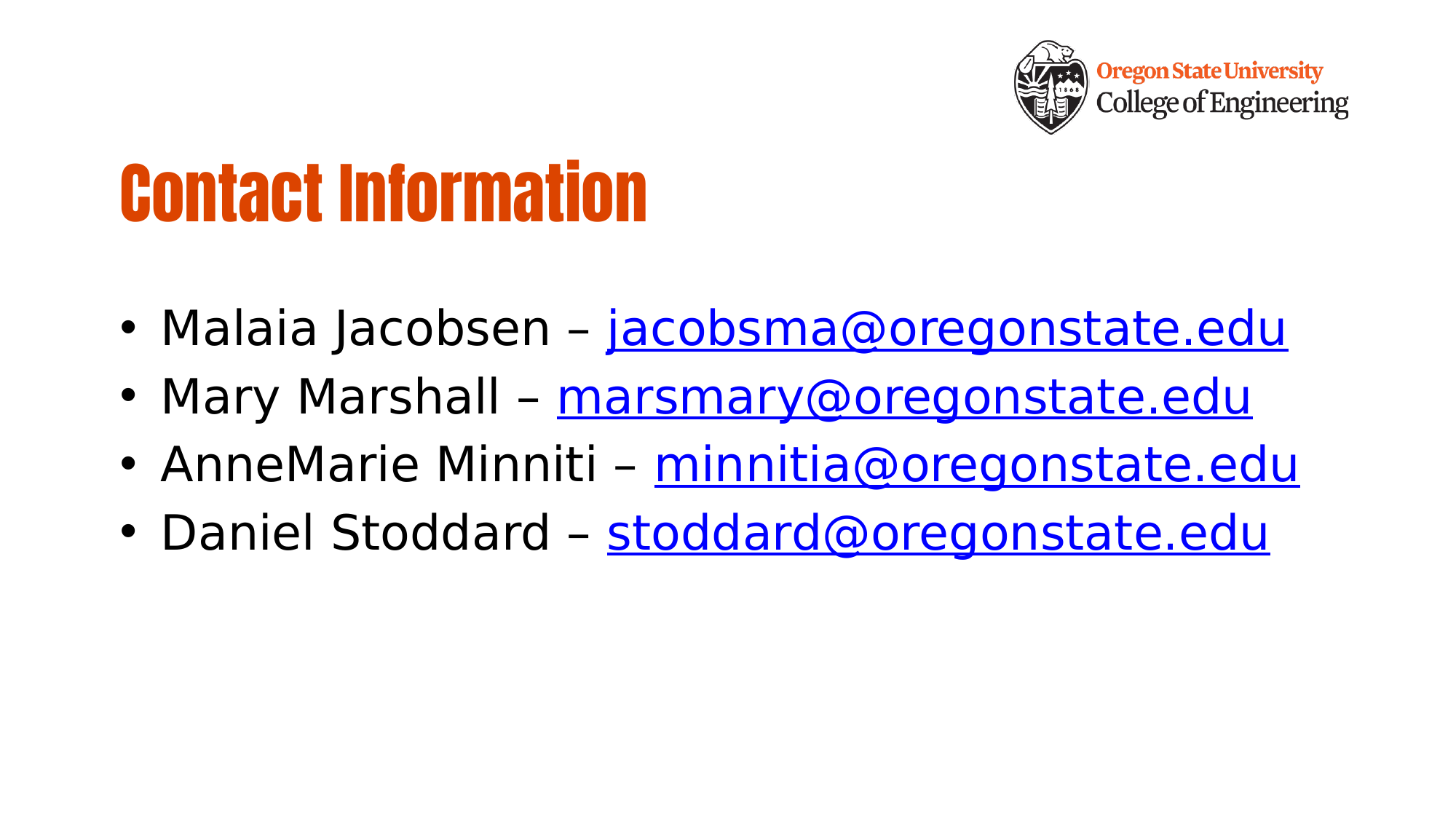

# Contact Information
Malaia Jacobsen – jacobsma@oregonstate.edu
Mary Marshall – marsmary@oregonstate.edu
AnneMarie Minniti – minnitia@oregonstate.edu
Daniel Stoddard – stoddard@oregonstate.edu